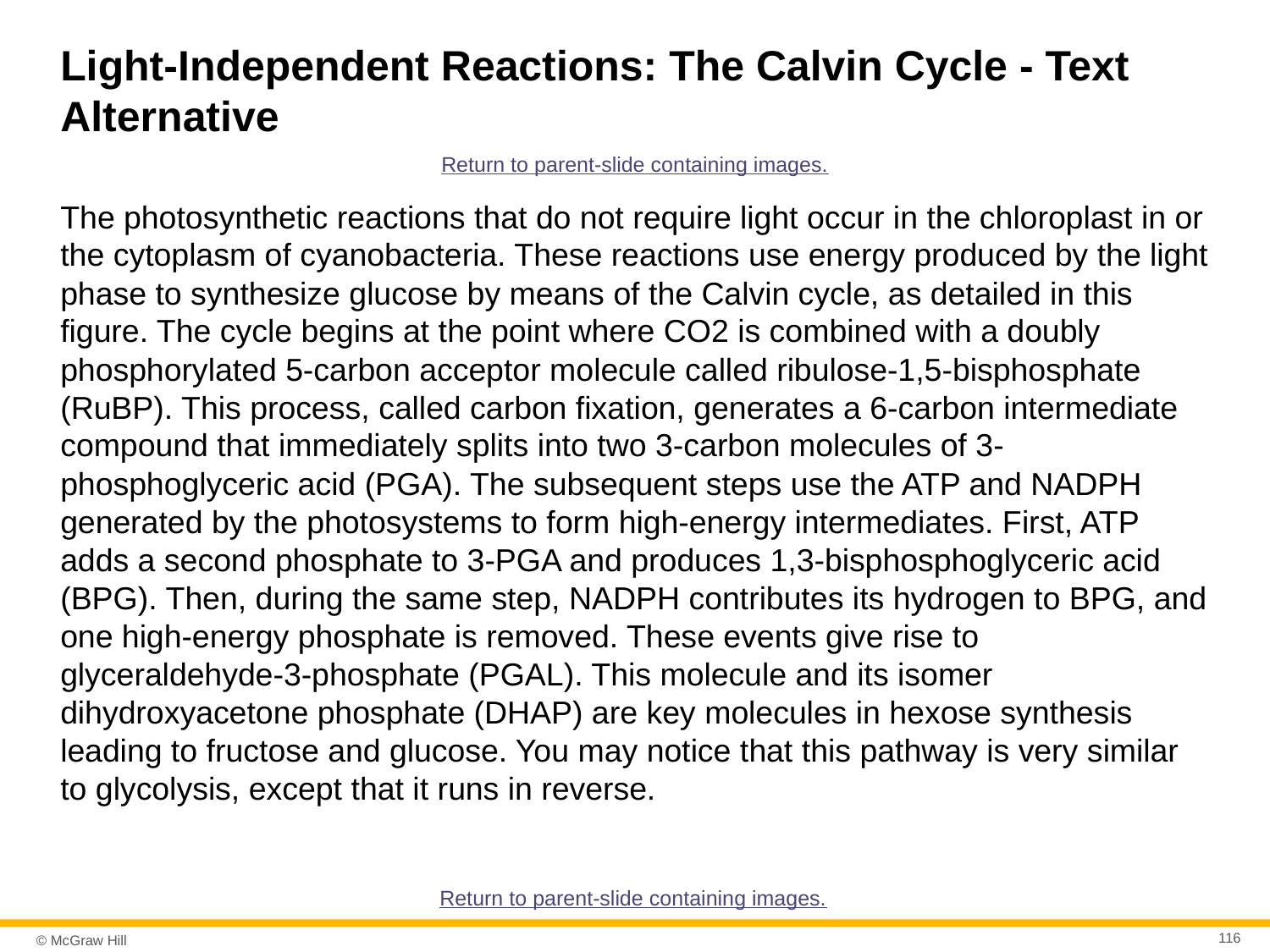

# Light-Independent Reactions: The Calvin Cycle - Text Alternative
Return to parent-slide containing images.
The photosynthetic reactions that do not require light occur in the chloroplast in or the cytoplasm of cyanobacteria. These reactions use energy produced by the light phase to synthesize glucose by means of the Calvin cycle, as detailed in this figure. The cycle begins at the point where CO2 is combined with a doubly phosphorylated 5-carbon acceptor molecule called ribulose-1,5-bisphosphate (RuBP). This process, called carbon fixation, generates a 6-carbon intermediate compound that immediately splits into two 3-carbon molecules of 3-phosphoglyceric acid (PGA). The subsequent steps use the ATP and NADPH generated by the photosystems to form high-energy intermediates. First, ATP adds a second phosphate to 3-PGA and produces 1,3-bisphosphoglyceric acid (BPG). Then, during the same step, NADPH contributes its hydrogen to BPG, and one high-energy phosphate is removed. These events give rise to glyceraldehyde-3-phosphate (PGAL). This molecule and its isomer dihydroxyacetone phosphate (DHAP) are key molecules in hexose synthesis leading to fructose and glucose. You may notice that this pathway is very similar to glycolysis, except that it runs in reverse.
Return to parent-slide containing images.